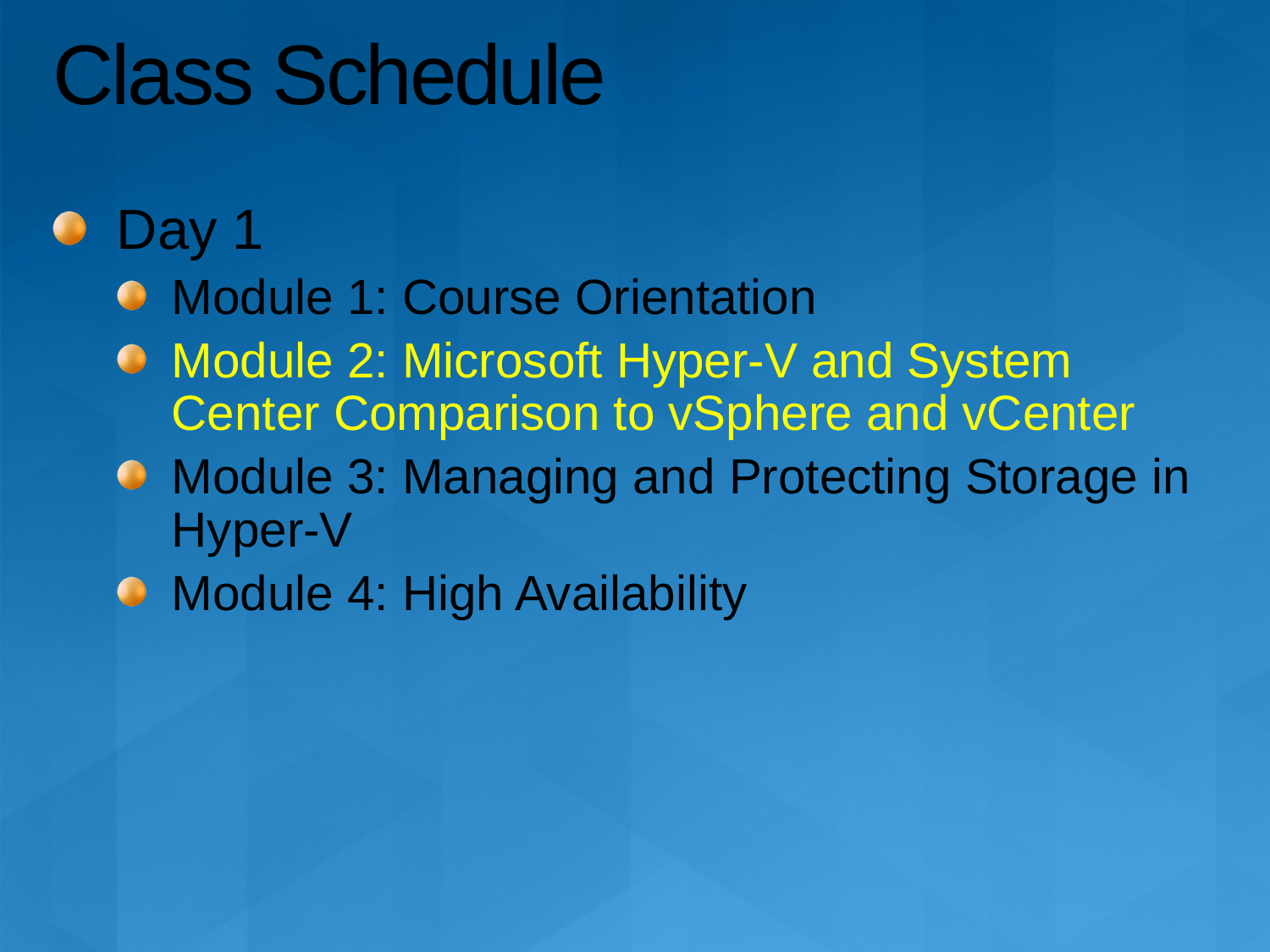

# Class Schedule
Day 1
Module 1: Course Orientation
Module 2: Microsoft Hyper-V and System Center Comparison to vSphere and vCenter
Module 3: Managing and Protecting Storage in Hyper-V
Module 4: High Availability